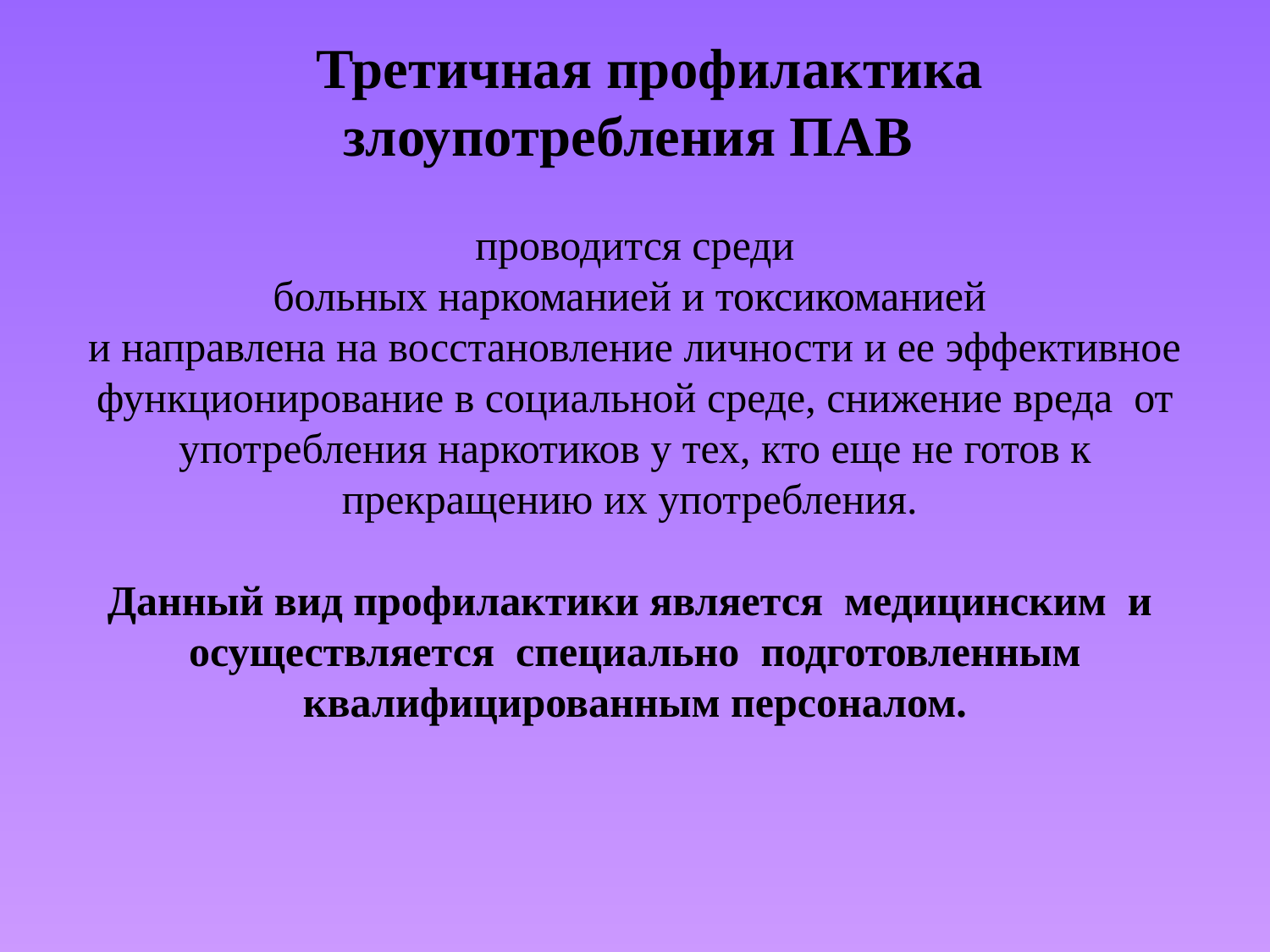

# Третичная профилактика злоупотребления ПАВ проводится среди больных наркоманией и токсикоманией и направлена на восстановление личности и ее эффективное функционирование в социальной среде, снижение вреда  от употребления наркотиков у тех, кто еще не готов к прекращению их употребления. Данный вид профилактики является  медицинским  и  осуществляется  специально  подготовленным квалифицированным персоналом.